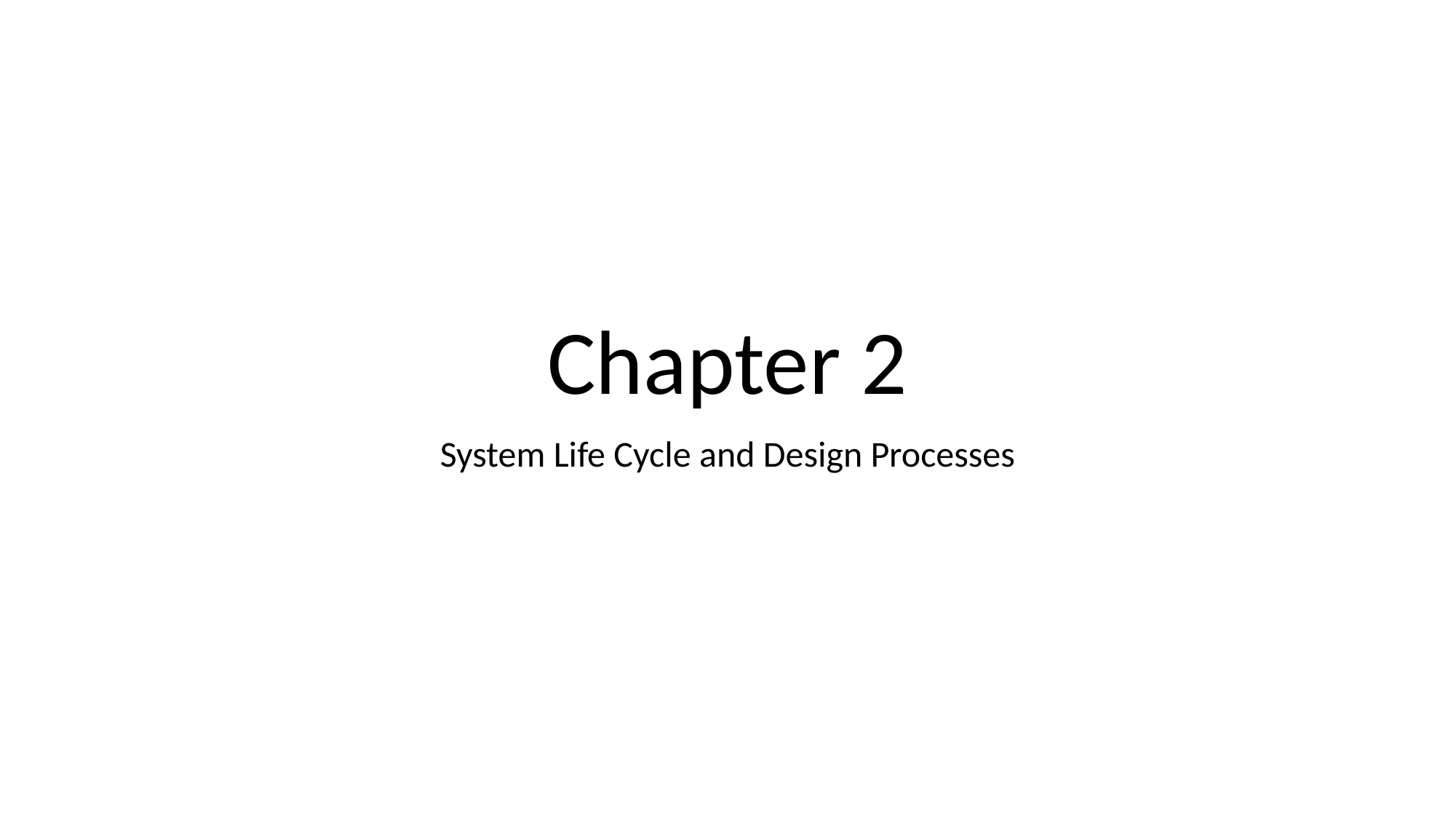

# Chapter 2
System Life Cycle and Design Processes